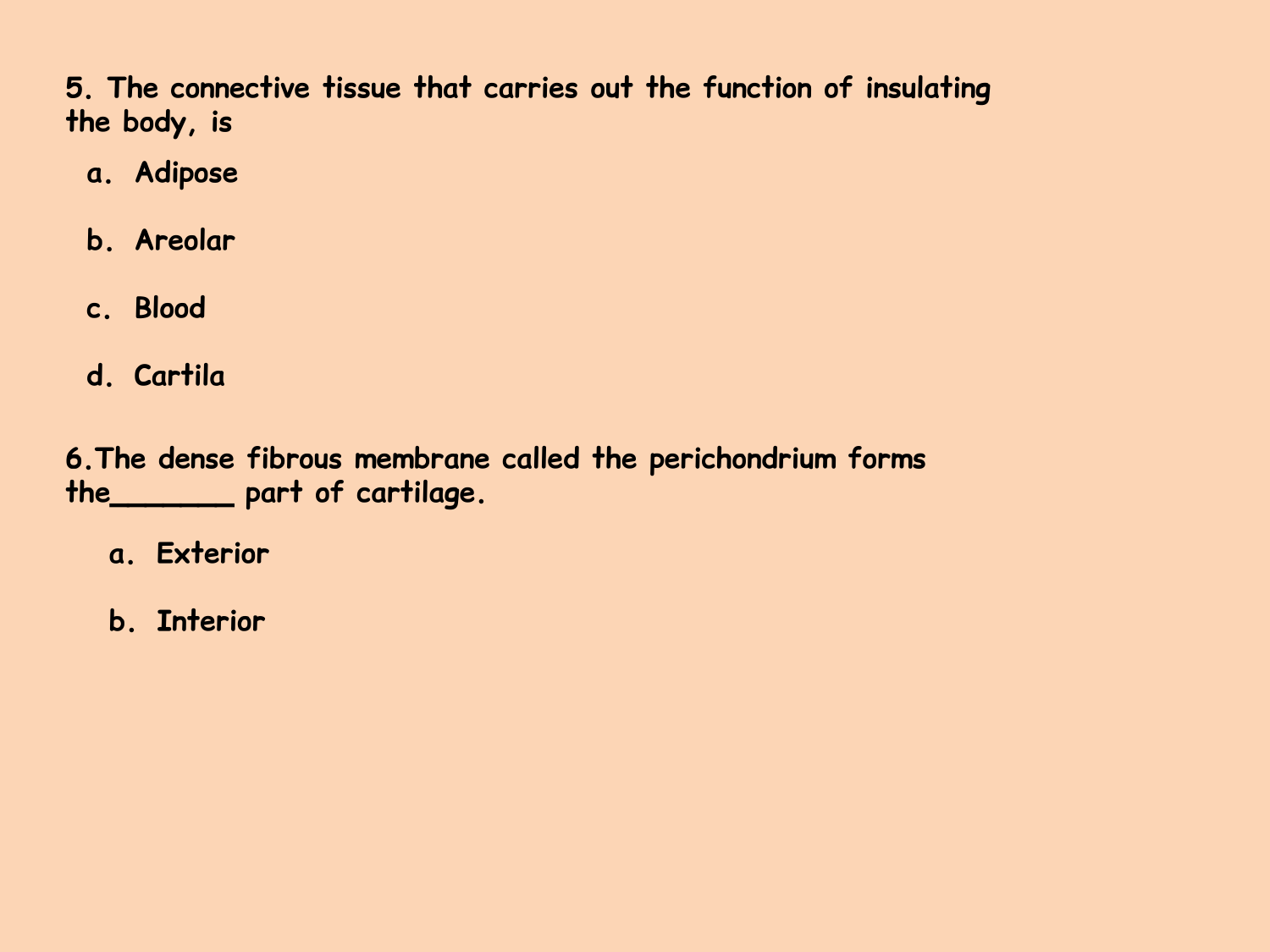

5. The connective tissue that carries out the function of insulating the body, is
Adipose

Areolar

Blood

Cartila
6.The dense fibrous membrane called the perichondrium forms the_______ part of cartilage.
Exterior

Interior